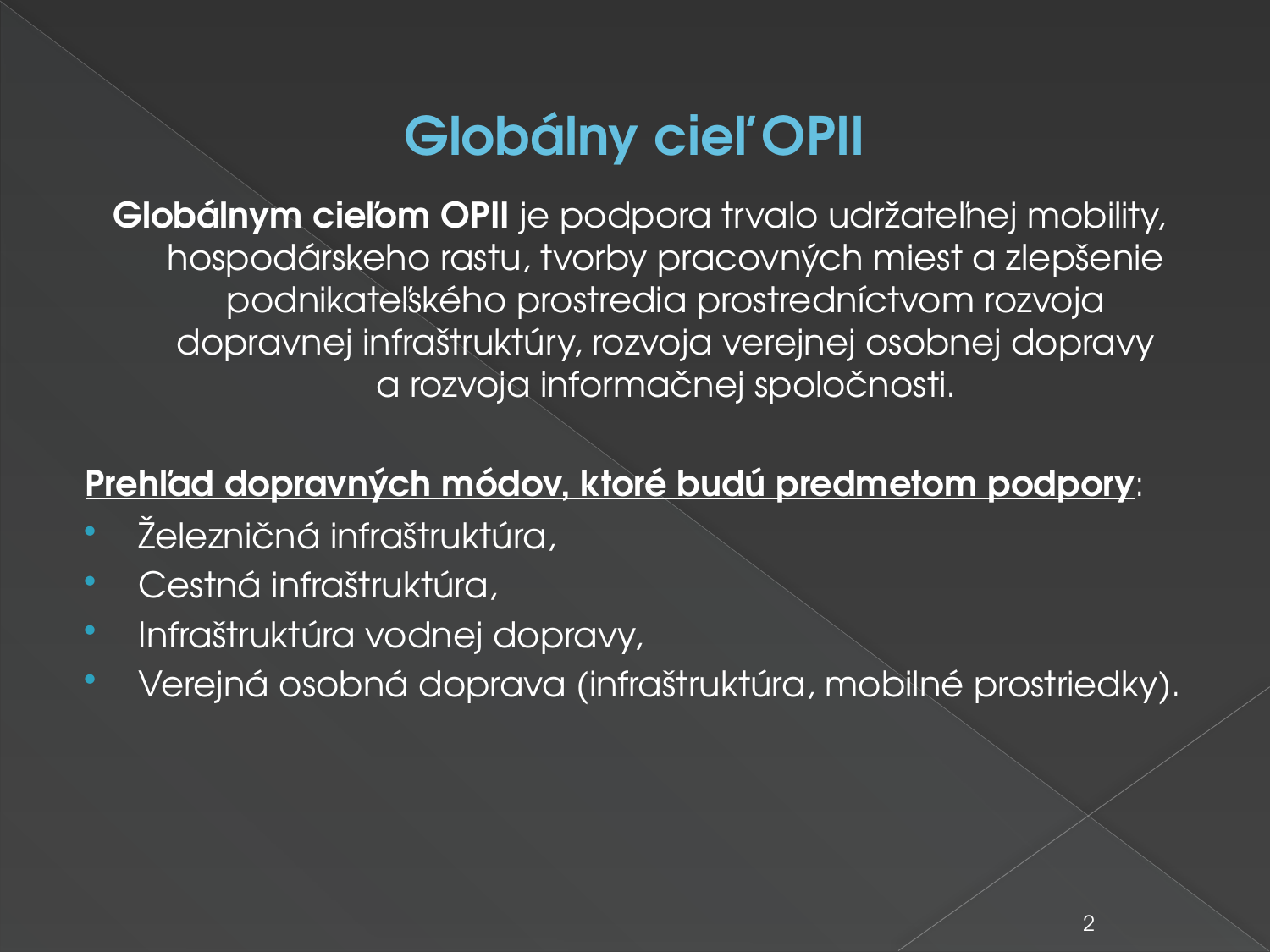

# Globálny cieľ OPII
Globálnym cieľom OPII je podpora trvalo udržateľnej mobility, hospodárskeho rastu, tvorby pracovných miest a zlepšenie podnikateľského prostredia prostredníctvom rozvoja dopravnej infraštruktúry, rozvoja verejnej osobnej dopravy a rozvoja informačnej spoločnosti.

Prehľad dopravných módov, ktoré budú predmetom podpory:
Železničná infraštruktúra,
Cestná infraštruktúra,
Infraštruktúra vodnej dopravy,
Verejná osobná doprava (infraštruktúra, mobilné prostriedky).

2